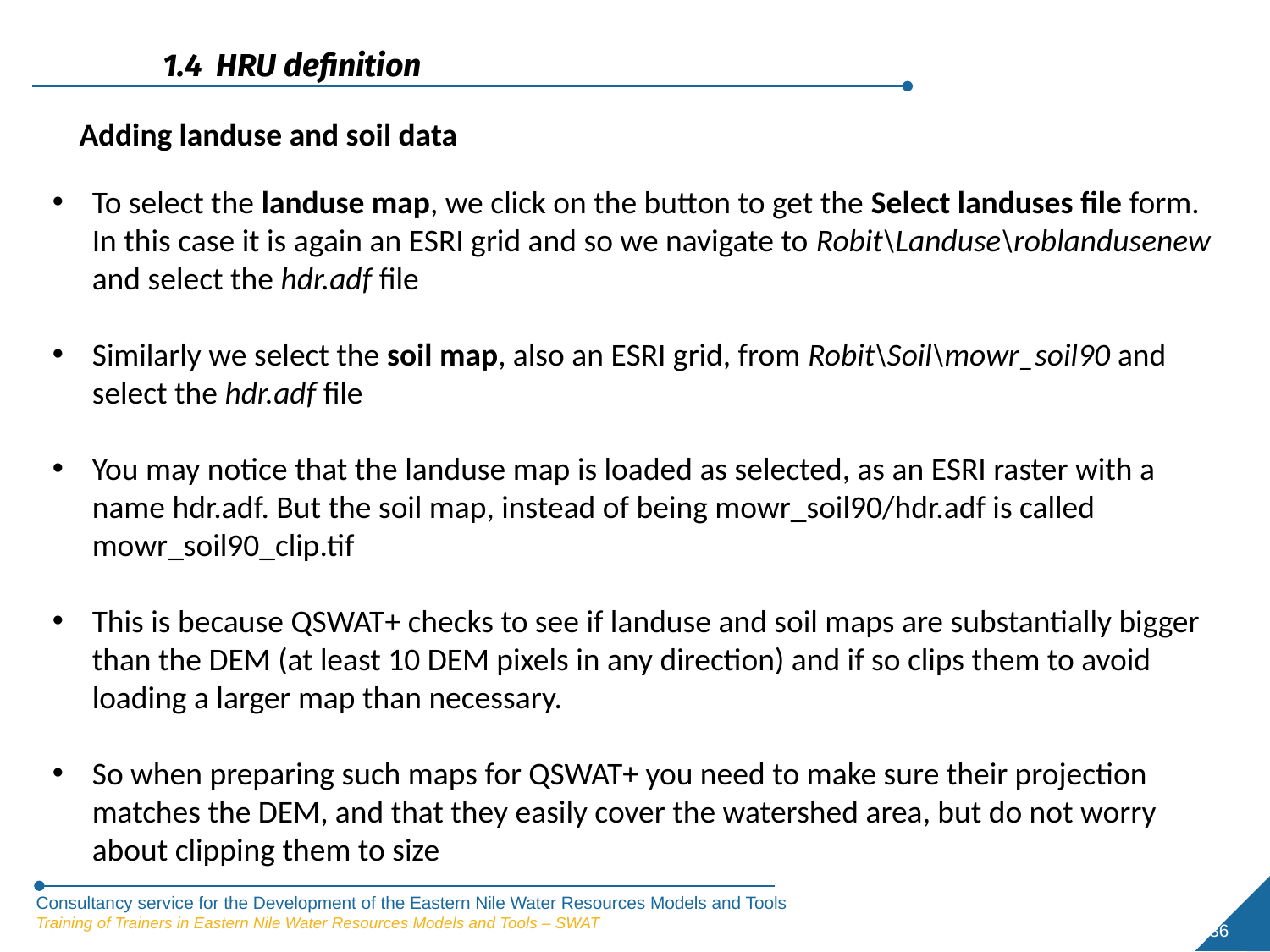

1.4  HRU definition
Adding landuse and soil data
To select the landuse map, we click on the button to get the Select landuses file form. In this case it is again an ESRI grid and so we navigate to Robit\Landuse\roblandusenew and select the hdr.adf file

Similarly we select the soil map, also an ESRI grid, from Robit\Soil\mowr_soil90 and select the hdr.adf file

You may notice that the landuse map is loaded as selected, as an ESRI raster with a name hdr.adf. But the soil map, instead of being mowr_soil90/hdr.adf is called mowr_soil90_clip.tif

This is because QSWAT+ checks to see if landuse and soil maps are substantially bigger than the DEM (at least 10 DEM pixels in any direction) and if so clips them to avoid loading a larger map than necessary.

So when preparing such maps for QSWAT+ you need to make sure their projection matches the DEM, and that they easily cover the watershed area, but do not worry about clipping them to size